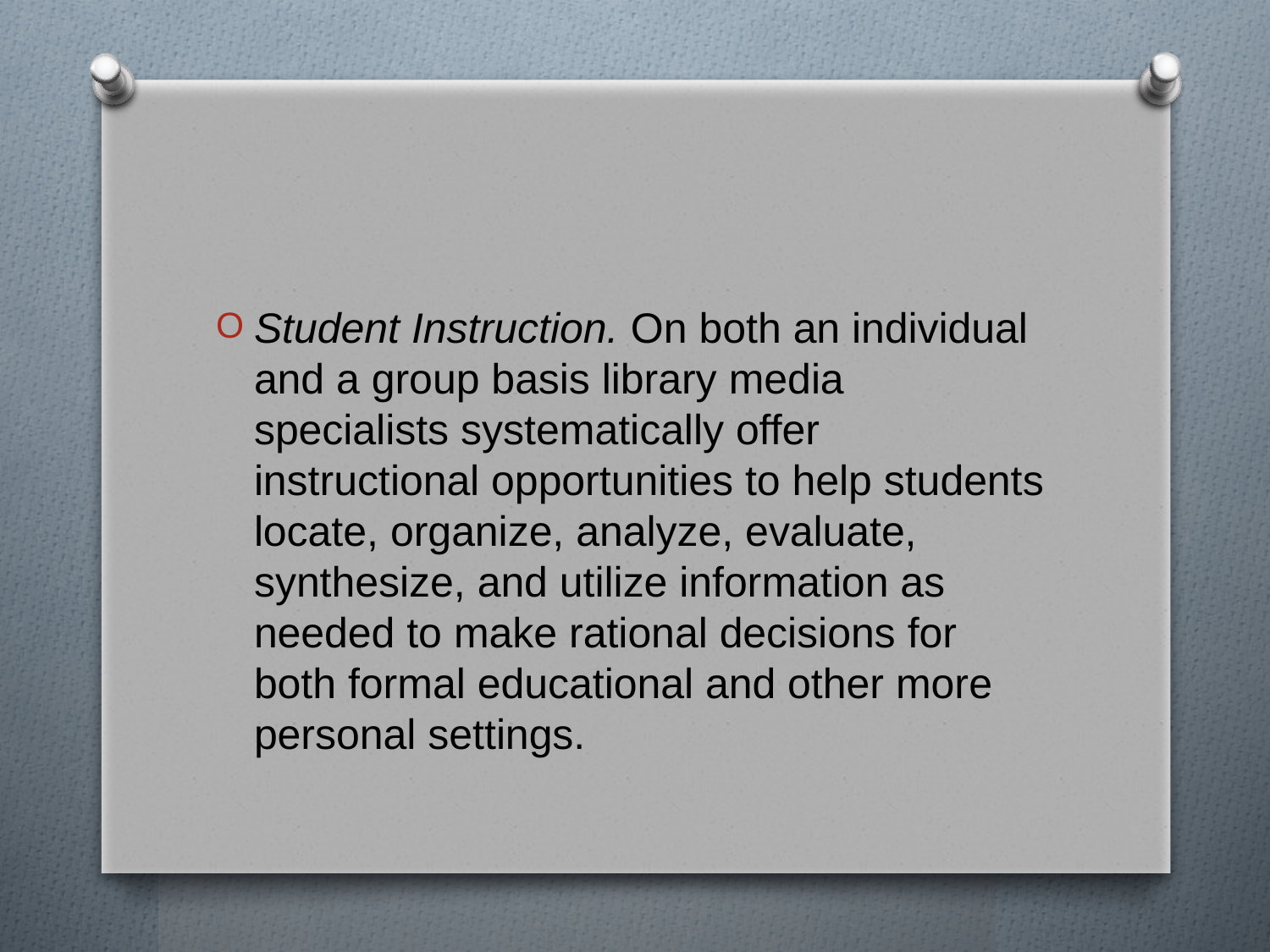

#
Student Instruction. On both an individual and a group basis library media specialists systematically offer instructional opportunities to help students locate, organize, analyze, evaluate, synthesize, and utilize information as needed to make rational decisions for both formal educational and other more personal settings.